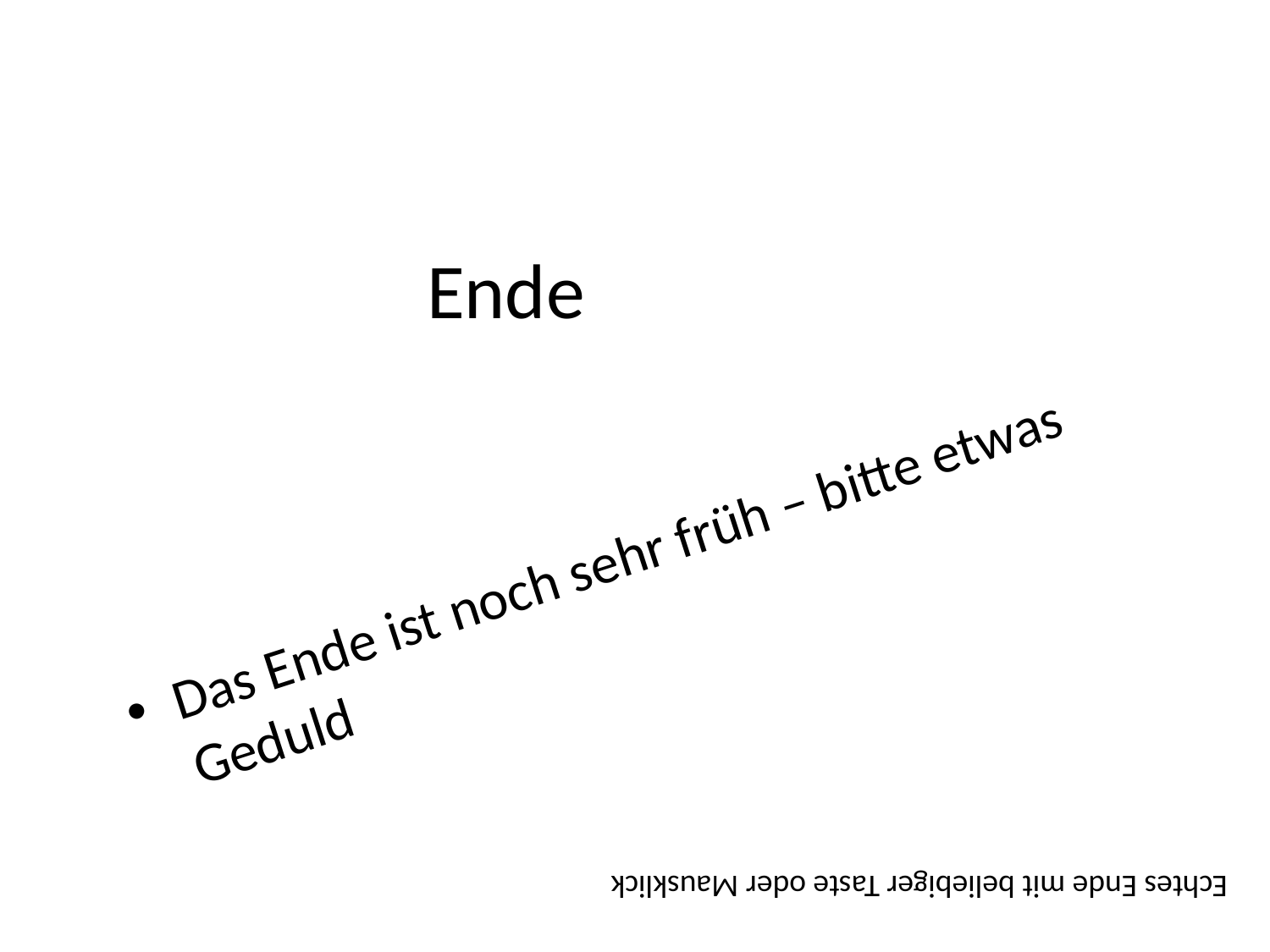

# Ende
Das Ende ist noch sehr früh – bitte etwas Geduld
Echtes Ende mit beliebiger Taste oder Mausklick